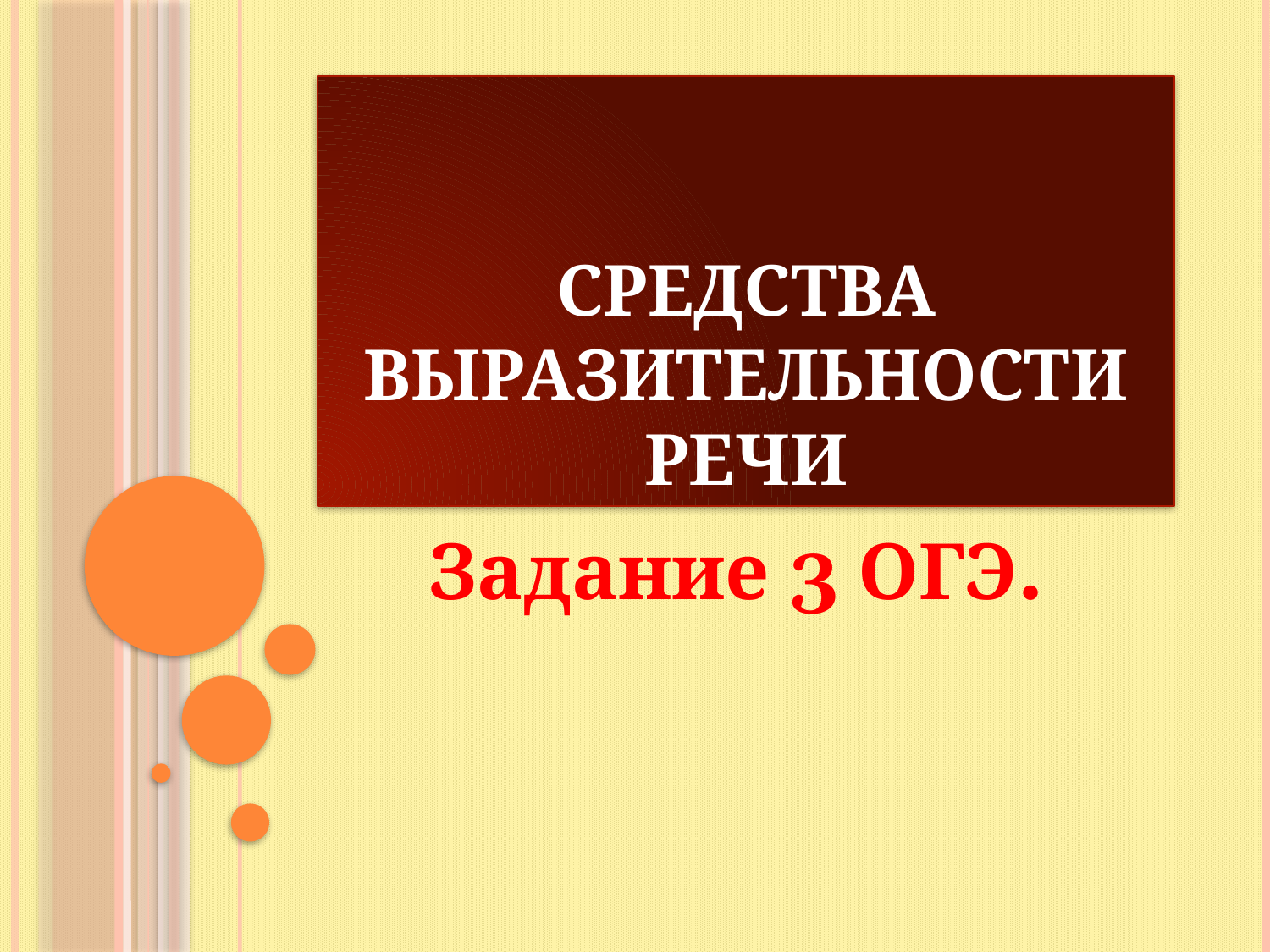

# Средства выразительности речи
Задание 3 ОГЭ.